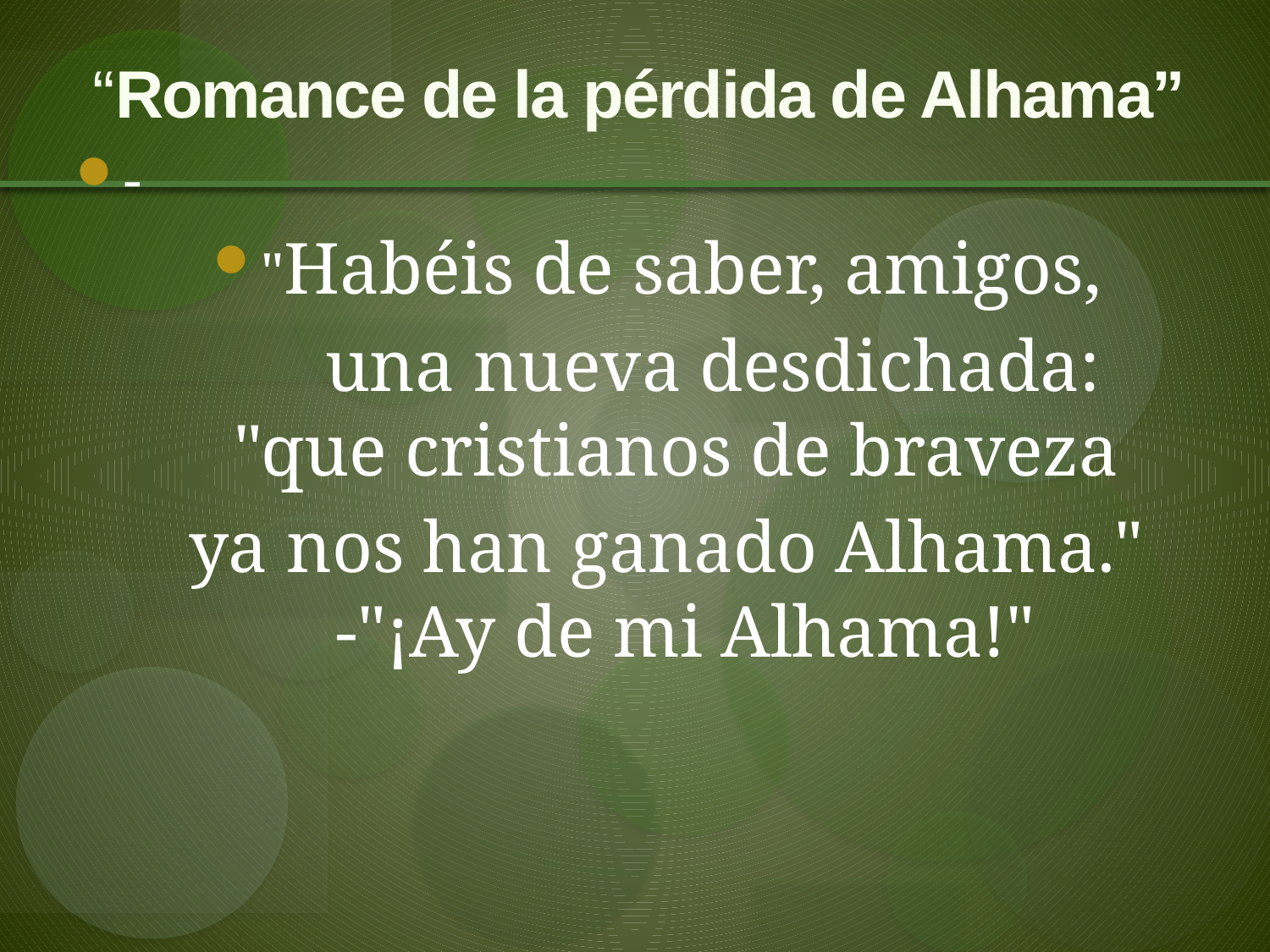

# “Romance de la pérdida de Alhama”
-
"Habéis de saber, amigos,
     una nueva desdichada:
"que cristianos de braveza
ya nos han ganado Alhama."
-"¡Ay de mi Alhama!"